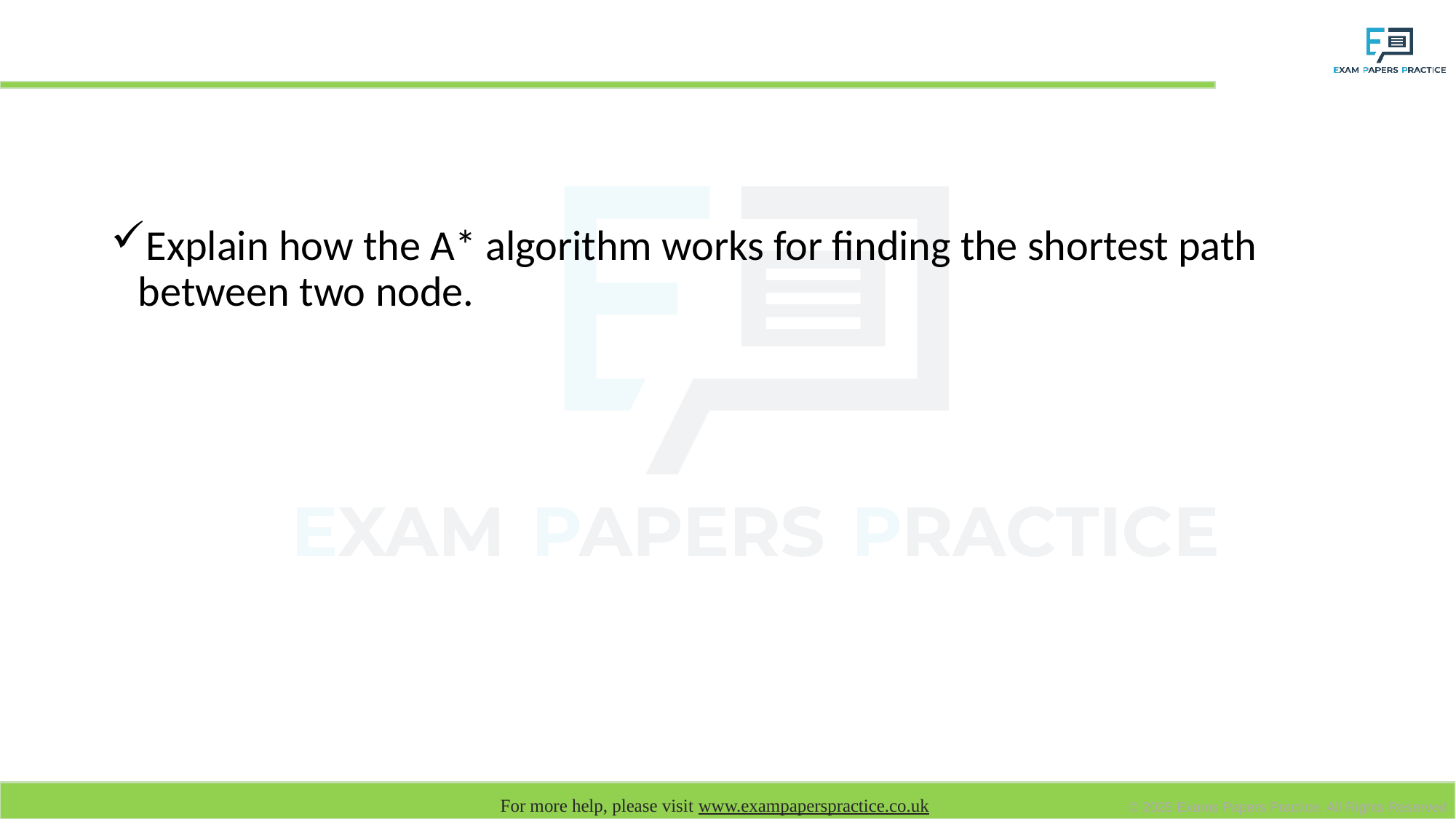

# Learning objectives
Explain how the A* algorithm works for finding the shortest path between two node.